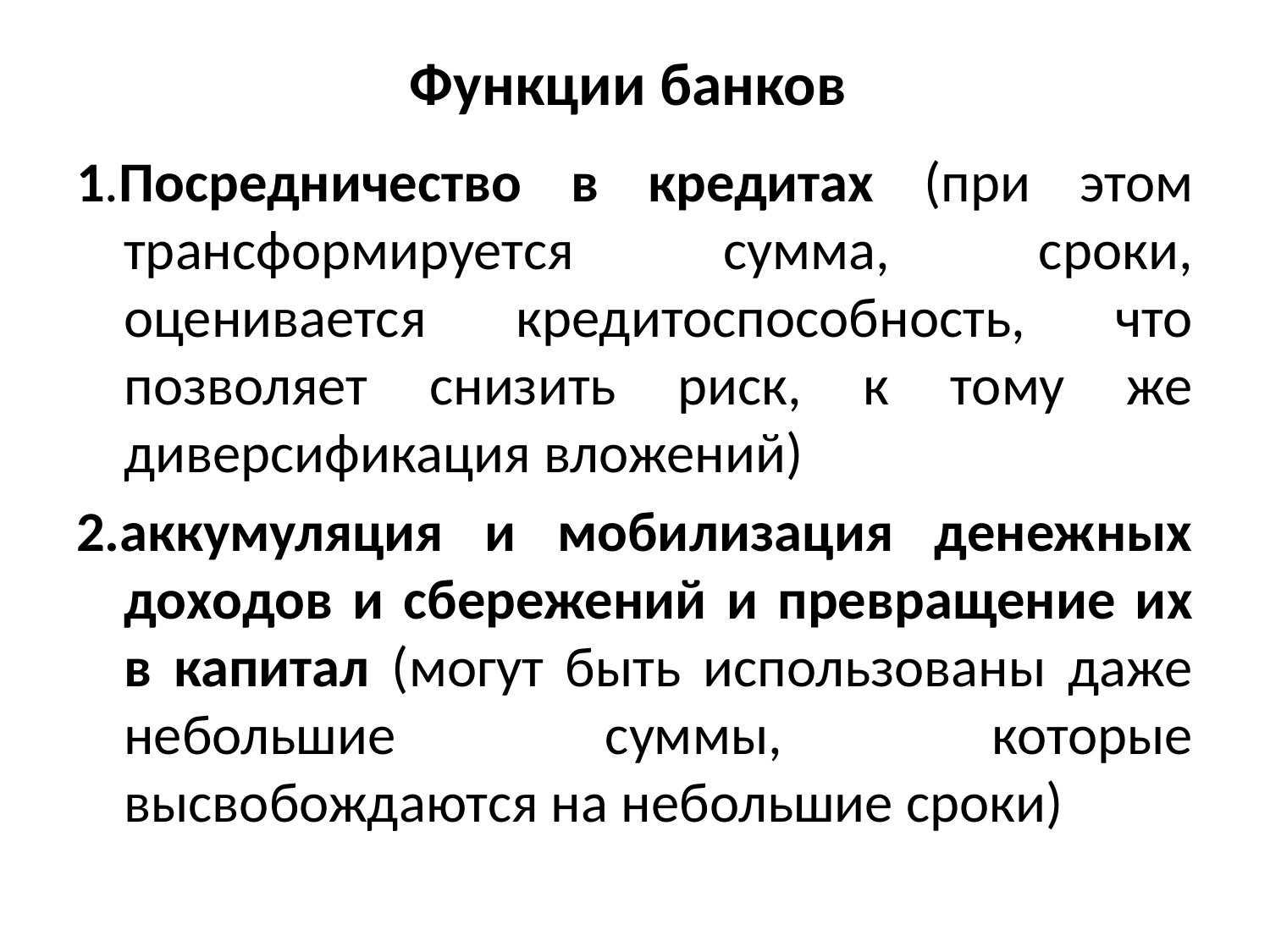

# Функции банков
1.Посредничество в кредитах (при этом трансформируется сумма, сроки, оценивается кредитоспособность, что позволяет снизить риск, к тому же диверсификация вложений)
2.аккумуляция и мобилизация денежных доходов и сбережений и превращение их в капитал (могут быть использованы даже небольшие суммы, которые высвобождаются на небольшие сроки)